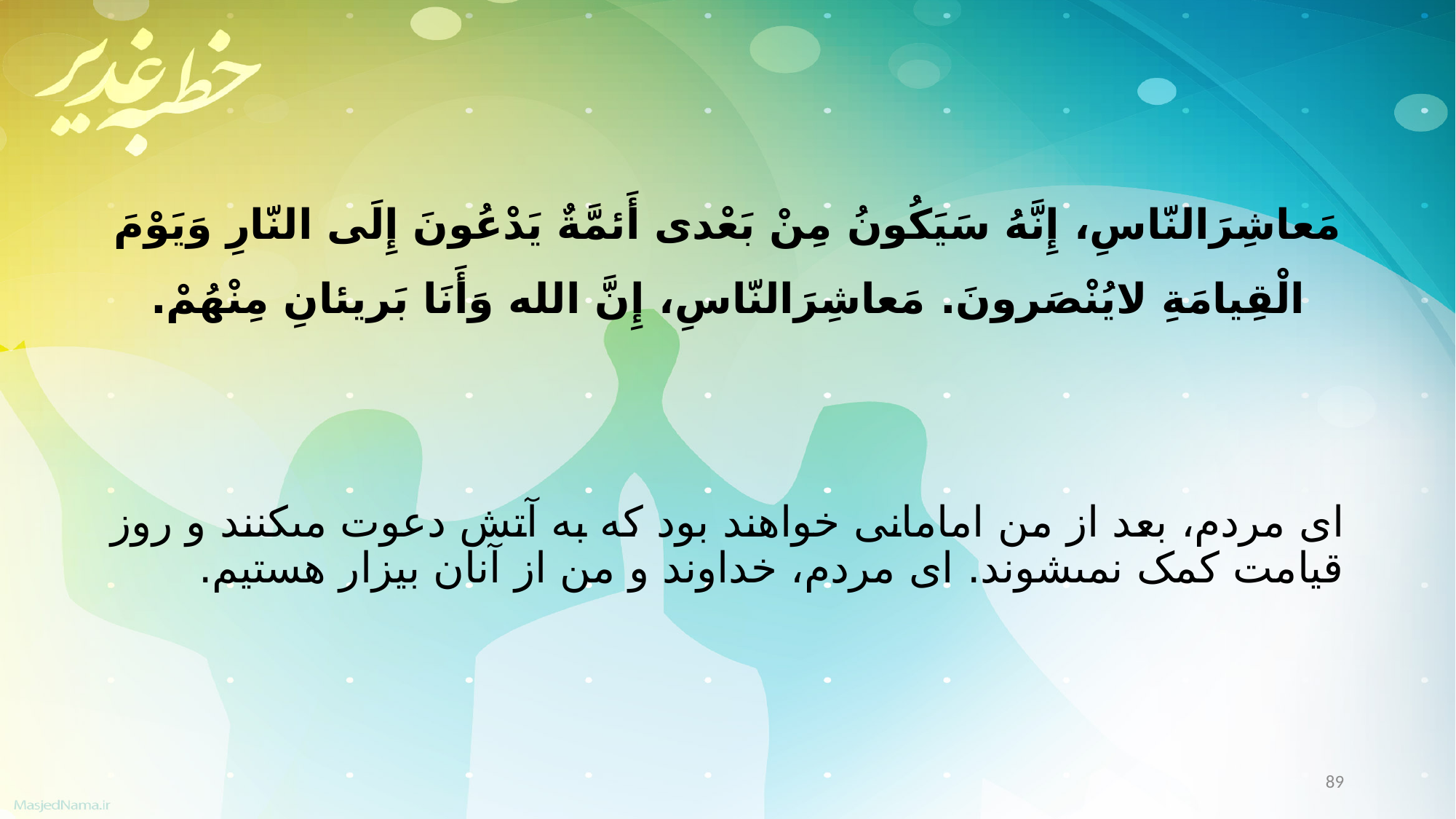

مَعاشِرَالنّاسِ، إِنَّهُ سَیَکُونُ مِنْ بَعْدی أَئمَّةٌ یَدْعُونَ إِلَی النّارِ وَیَوْمَ الْقِیامَةِ لایُنْصَرونَ. مَعاشِرَالنّاسِ، إِنَّ الله وَأَنَا بَریئانِ مِنْهُمْ.
اى مردم، بعد از من امامانى خواهند بود که به آتش دعوت مى‏کنند و روز قیامت کمک نمى‏شوند. اى مردم، خداوند و من از آنان بیزار هستیم.
89